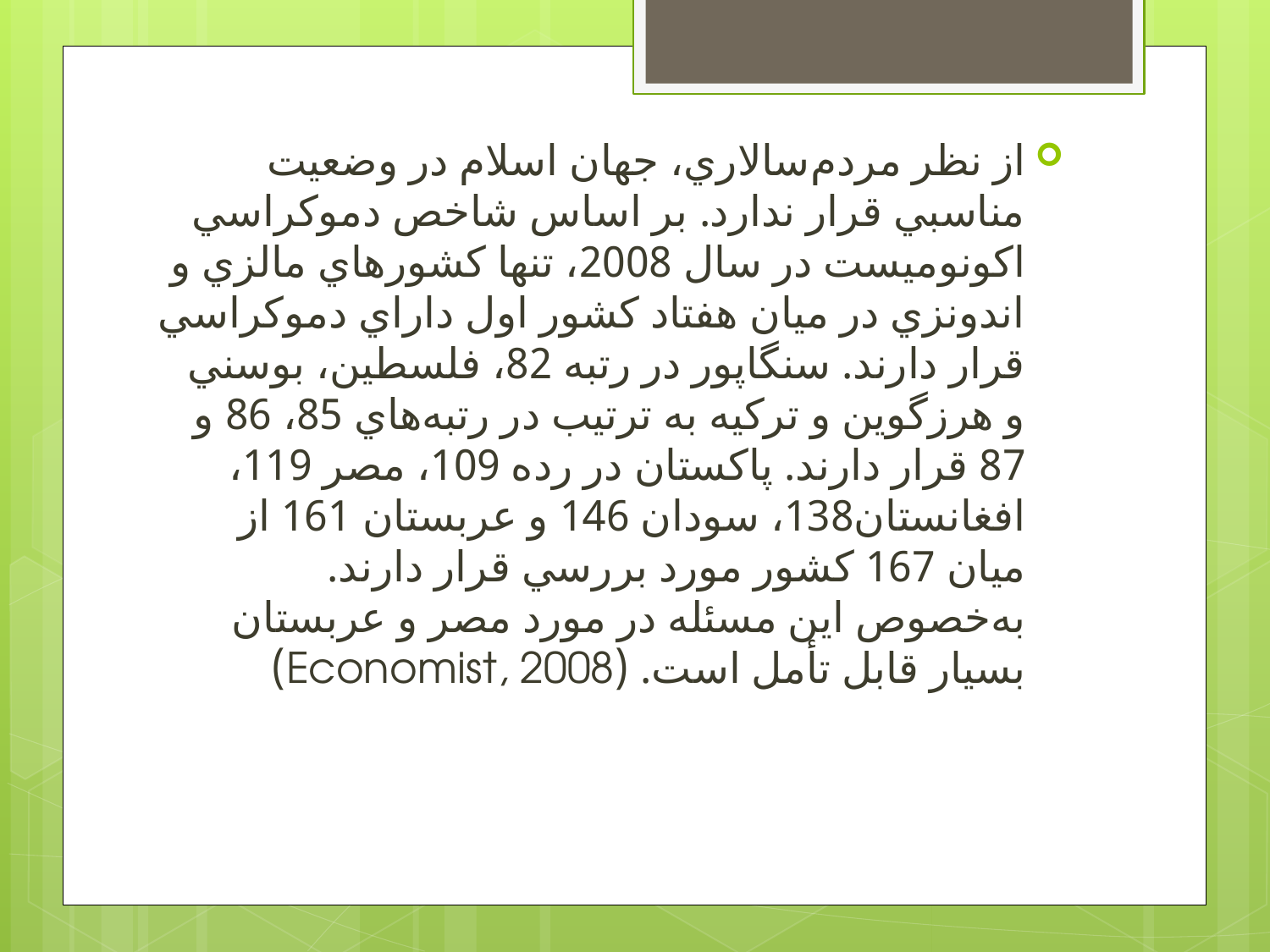

از نظر مردم‌سالاري، جهان اسلام در وضعيت مناسبي قرار ندارد. بر اساس شاخص دموکراسي اکونوميست در سال 2008، تنها کشورهاي مالزي و اندونزي در ميان هفتاد کشور اول داراي دموکراسي قرار دارند. سنگاپور در رتبه 82، فلسطين، بوسني و هرزگوين و ترکيه به ترتيب در رتبه‌هاي 85، 86 و 87 قرار دارند. پاکستان در رده 109، مصر 119، افغانستان138، سودان 146 و عربستان 161 از ميان 167 کشور مورد بررسي قرار دارند. به‌خصوص اين مسئله در مورد مصر و عربستان بسيار قابل تأمل است. (Economist, 2008)
#